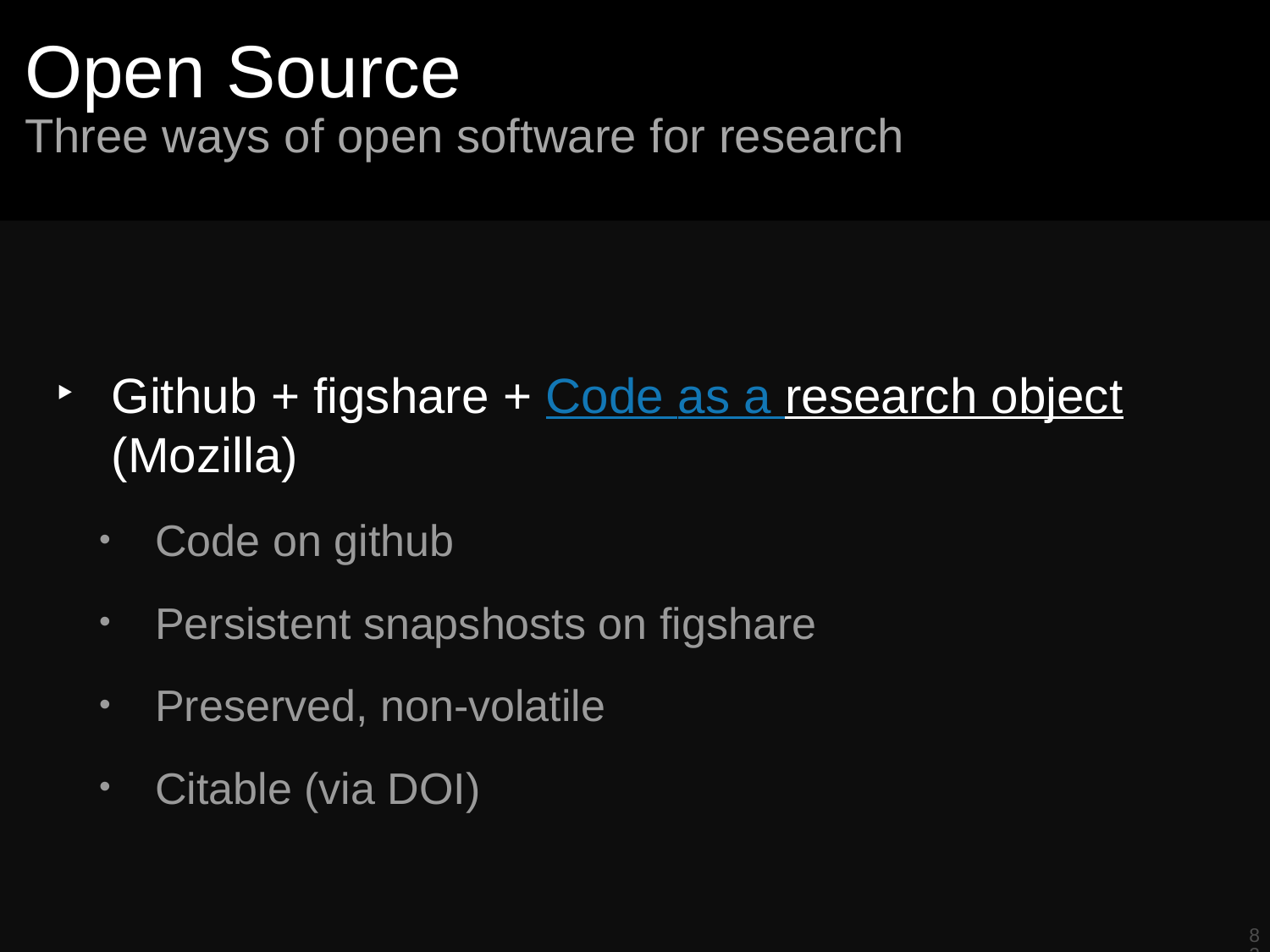

# Open Source
Three ways of open software for research
Github + figshare + Code as a research object (Mozilla)
Code on github
Persistent snapshosts on figshare
Preserved, non-volatile
Citable (via DOI)
82